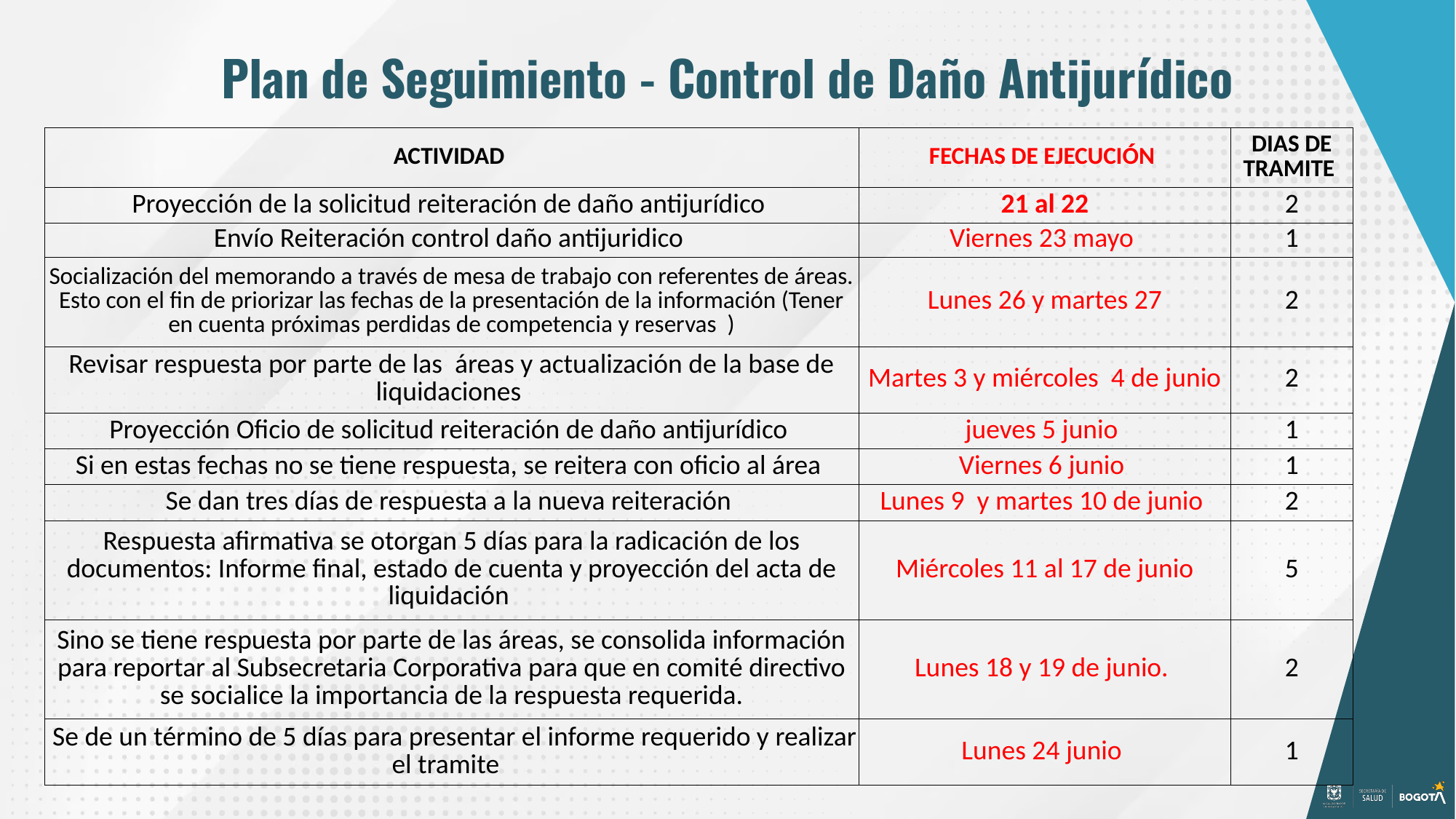

Plan de Seguimiento - Control de Daño Antijurídico
| ACTIVIDAD | FECHAS DE EJECUCIÓN | DIAS DE TRAMITE |
| --- | --- | --- |
| Proyección de la solicitud reiteración de daño antijurídico | 21 al 22 | 2 |
| Envío Reiteración control daño antijuridico | Viernes 23 mayo | 1 |
| Socialización del memorando a través de mesa de trabajo con referentes de áreas. Esto con el fin de priorizar las fechas de la presentación de la información (Tener en cuenta próximas perdidas de competencia y reservas ) | Lunes 26 y martes 27 | 2 |
| Revisar respuesta por parte de las áreas y actualización de la base de liquidaciones | Martes 3 y miércoles 4 de junio | 2 |
| Proyección Oficio de solicitud reiteración de daño antijurídico | jueves 5 junio | 1 |
| Si en estas fechas no se tiene respuesta, se reitera con oficio al área | Viernes 6 junio | 1 |
| Se dan tres días de respuesta a la nueva reiteración | Lunes 9 y martes 10 de junio | 2 |
| Respuesta afirmativa se otorgan 5 días para la radicación de los documentos: Informe final, estado de cuenta y proyección del acta de liquidación | Miércoles 11 al 17 de junio | 5 |
| Sino se tiene respuesta por parte de las áreas, se consolida información para reportar al Subsecretaria Corporativa para que en comité directivo se socialice la importancia de la respuesta requerida. | Lunes 18 y 19 de junio. | 2 |
| Se de un término de 5 días para presentar el informe requerido y realizar el tramite | Lunes 24 junio | 1 |